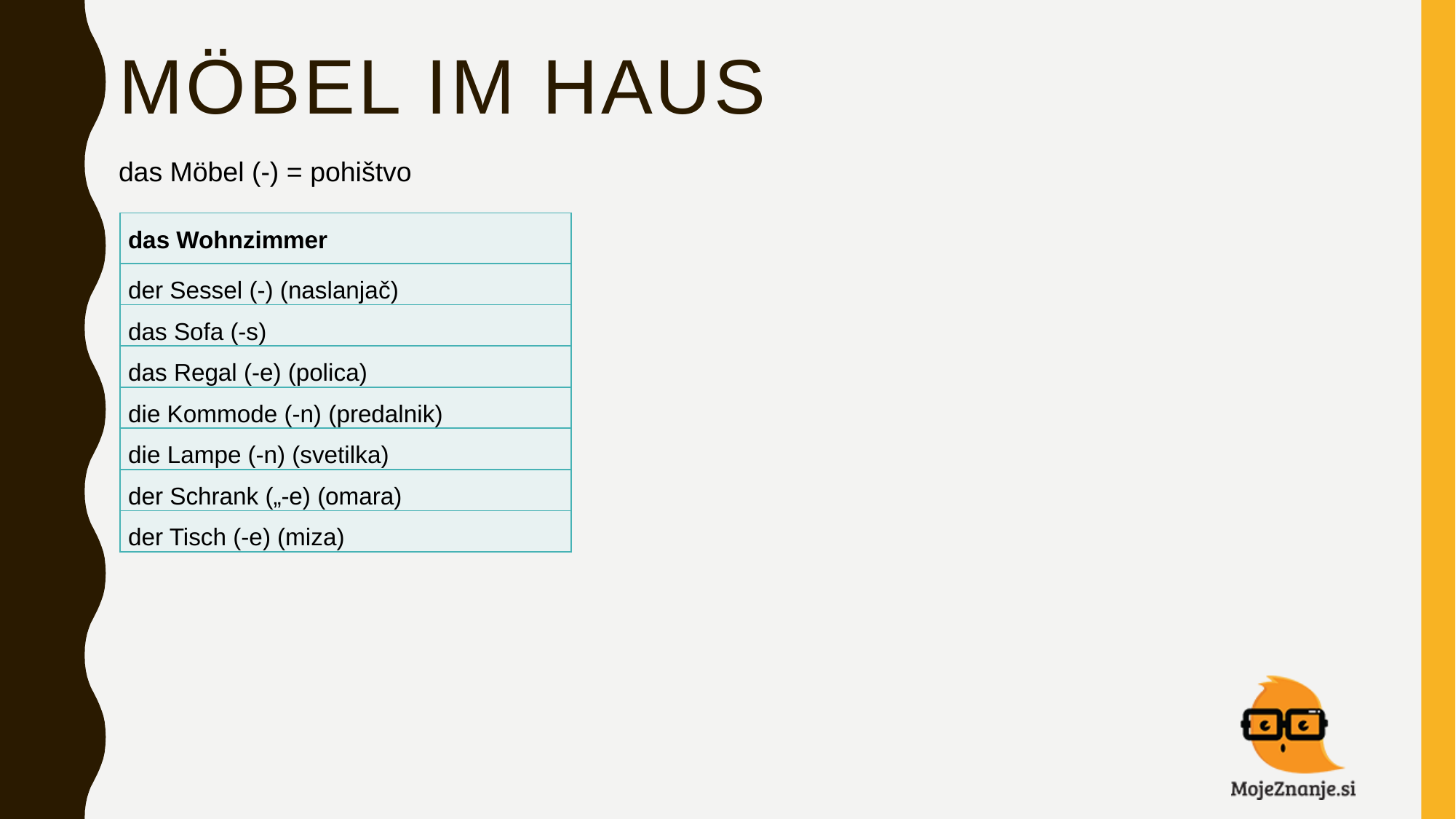

# Möbel im haus
das Möbel (-) = pohištvo
| das Wohnzimmer |
| --- |
| der Sessel (-) (naslanjač) |
| das Sofa (-s) |
| das Regal (-e) (polica) |
| die Kommode (-n) (predalnik) |
| die Lampe (-n) (svetilka) |
| der Schrank („-e) (omara) |
| der Tisch (-e) (miza) |